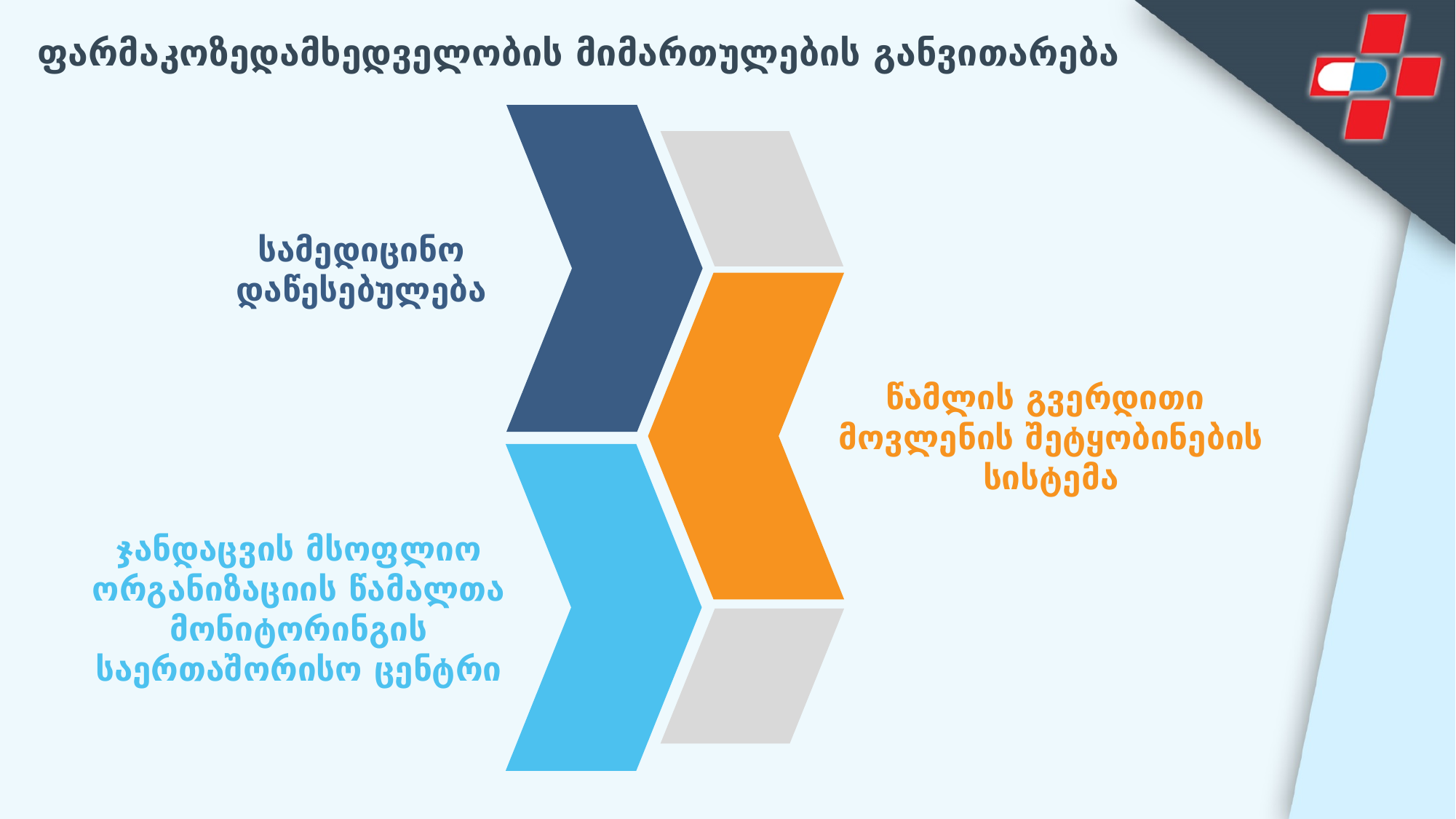

ფარმაკოზედამხედველობის მიმართულების განვითარება

სამედიცინო დაწესებულება

წამლის გვერდითი  მოვლენის შეტყობინების სისტემა

ჯანდაცვის მსოფლიო ორგანიზაციის წამალთა მონიტორინგის საერთაშორისო ცენტრი